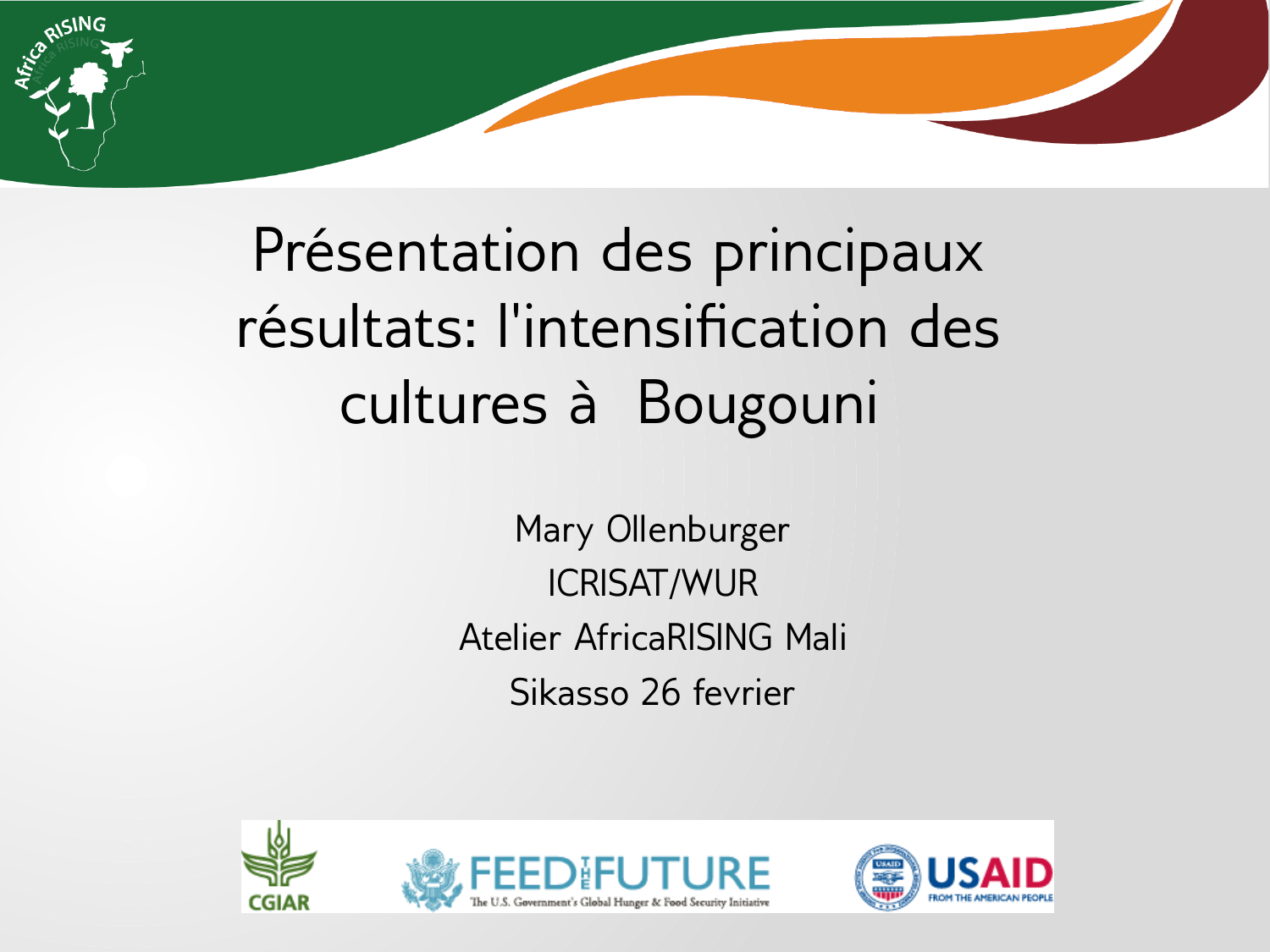

Présentation des principaux résultats: l'intensification des cultures à  Bougouni
Mary Ollenburger
ICRISAT/WUR
Atelier AfricaRISING Mali
Sikasso 26 fevrier